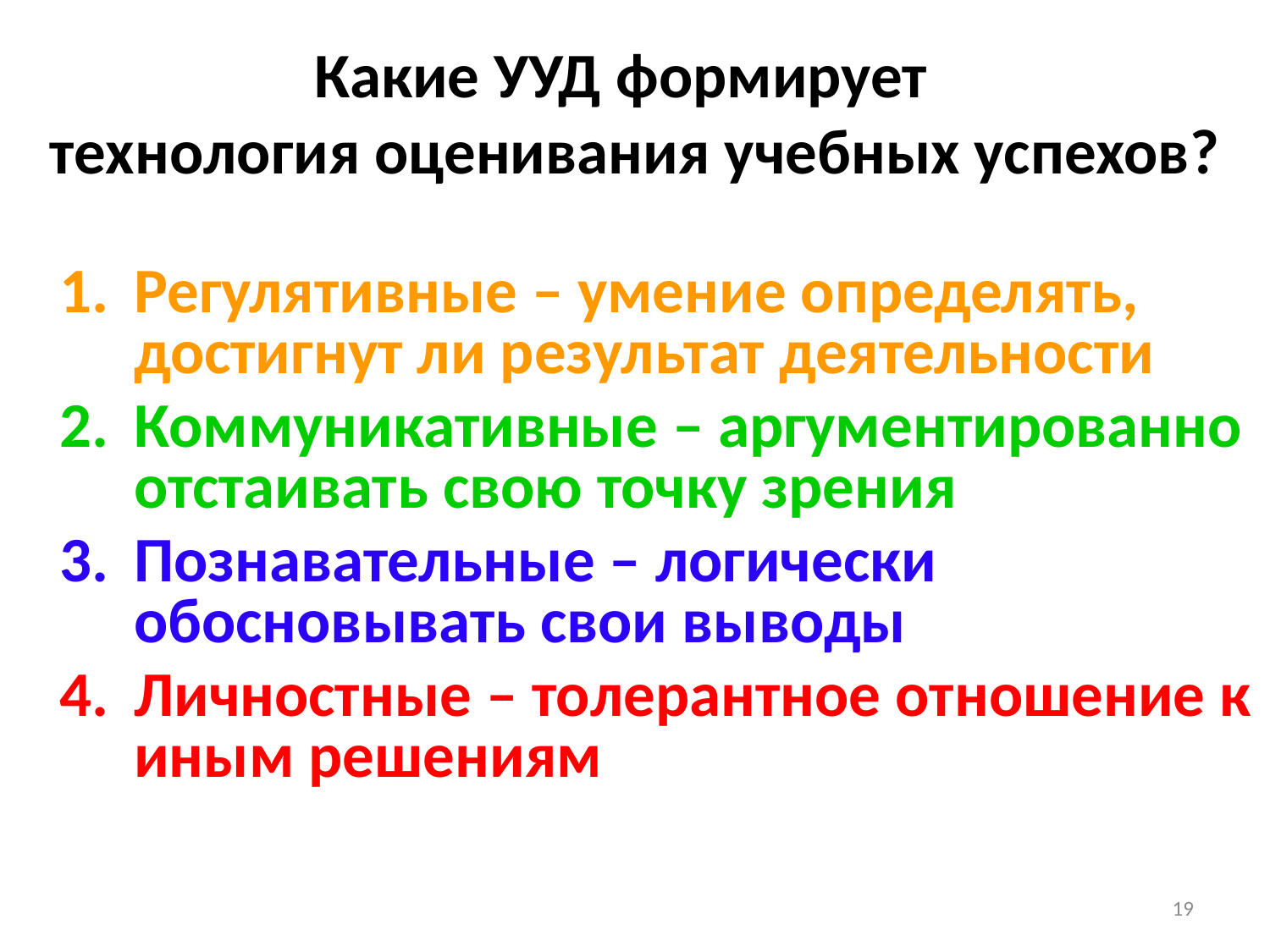

# Какие УУД формирует технология оценивания учебных успехов?
Регулятивные – умение определять, достигнут ли результат деятельности
Коммуникативные – аргументированно отстаивать свою точку зрения
Познавательные – логически обосновывать свои выводы
Личностные – толерантное отношение к иным решениям
19